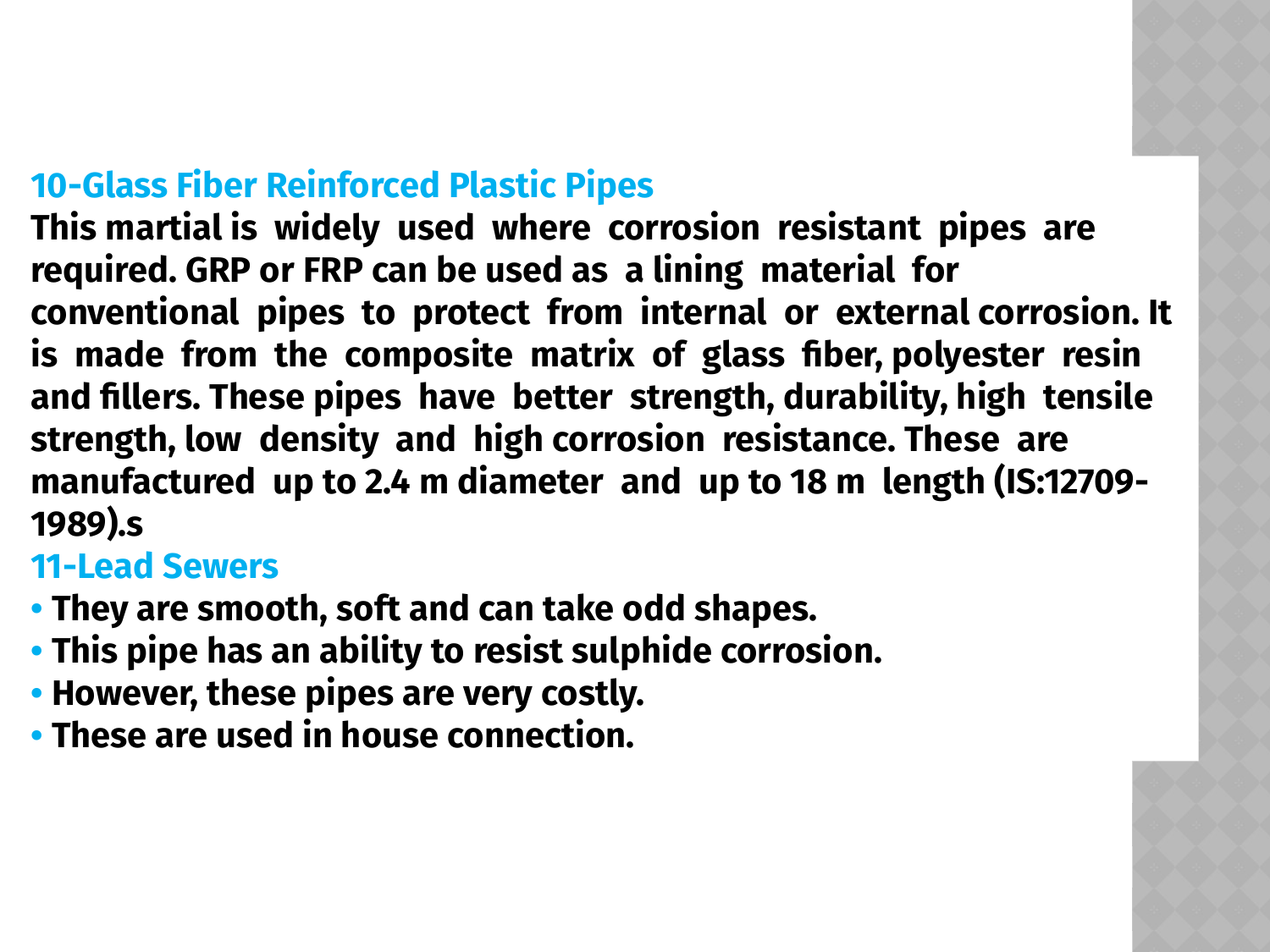

10-Glass Fiber Reinforced Plastic Pipes
This martial is  widely  used  where  corrosion  resistant  pipes  are  required. GRP or FRP can be used as  a lining  material  for  conventional  pipes  to  protect  from  internal  or  external corrosion. It  is  made  from  the  composite  matrix  of  glass  fiber, polyester  resin and fillers. These pipes  have  better  strength, durability, high  tensile  strength, low  density  and  high corrosion  resistance. These  are  manufactured  up to 2.4 m diameter  and  up to 18 m  length (IS:12709-1989).s
11-Lead Sewers
• They are smooth, soft and can take odd shapes.
• This pipe has an ability to resist sulphide corrosion.
• However, these pipes are very costly.
• These are used in house connection.